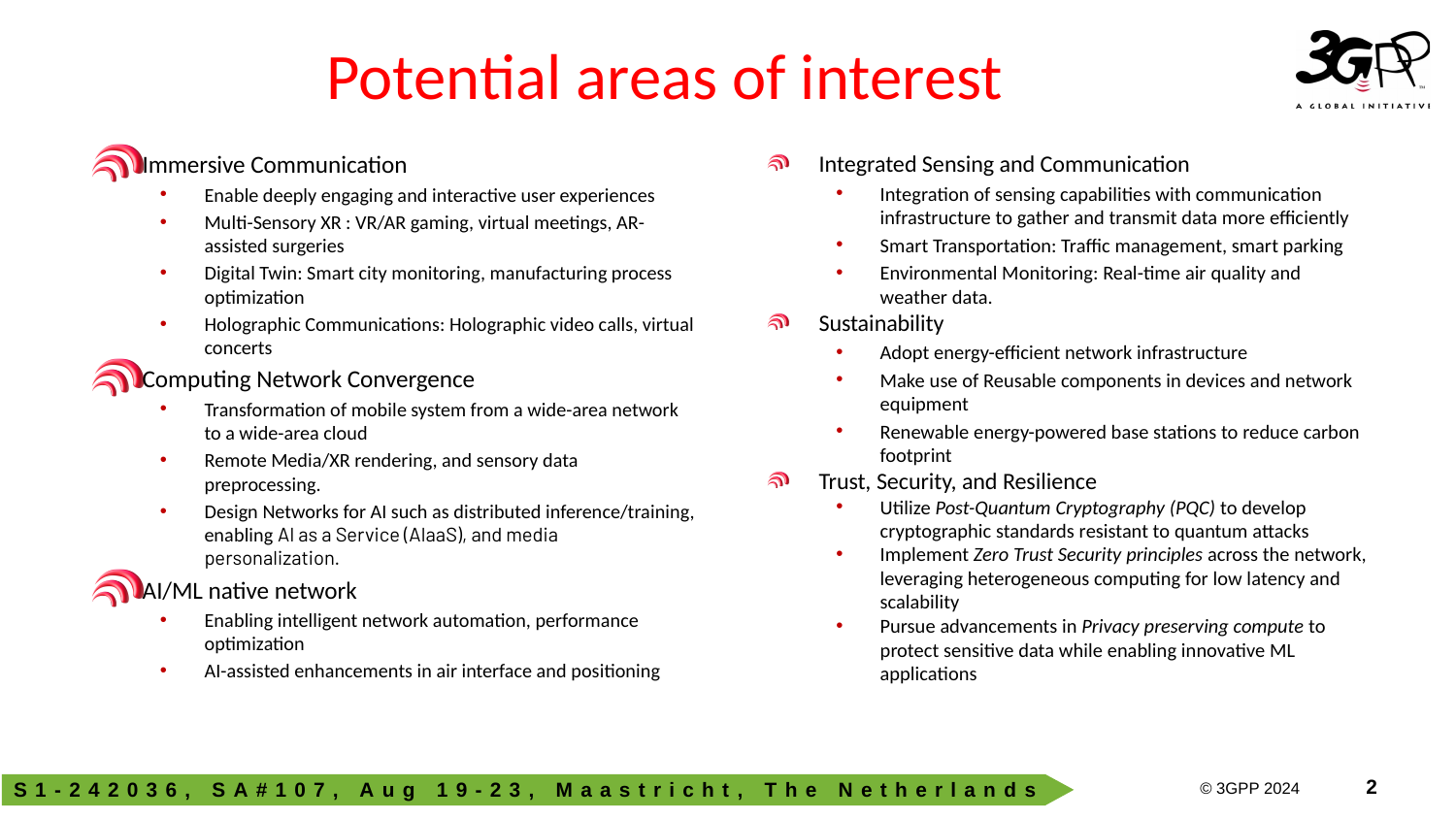

# Potential areas of interest
Integrated Sensing and Communication
Integration of sensing capabilities with communication infrastructure to gather and transmit data more efficiently
Smart Transportation: Traffic management, smart parking
Environmental Monitoring: Real-time air quality and weather data.
Sustainability
Adopt energy-efficient network infrastructure
Make use of Reusable components in devices and network equipment
Renewable energy-powered base stations to reduce carbon footprint
Trust, Security, and Resilience
Utilize Post-Quantum Cryptography (PQC) to develop cryptographic standards resistant to quantum attacks
Implement Zero Trust Security principles across the network, leveraging heterogeneous computing for low latency and scalability
Pursue advancements in Privacy preserving compute to protect sensitive data while enabling innovative ML applications
Immersive Communication
Enable deeply engaging and interactive user experiences
Multi-Sensory XR : VR/AR gaming, virtual meetings, AR-assisted surgeries
Digital Twin: Smart city monitoring, manufacturing process optimization
Holographic Communications: Holographic video calls, virtual concerts
Computing Network Convergence
Transformation of mobile system from a wide-area network to a wide-area cloud
Remote Media/XR rendering, and sensory data preprocessing.
Design Networks for AI such as distributed inference/training, enabling AI as a Service (AIaaS), and media personalization.
AI/ML native network
Enabling intelligent network automation, performance optimization
AI-assisted enhancements in air interface and positioning